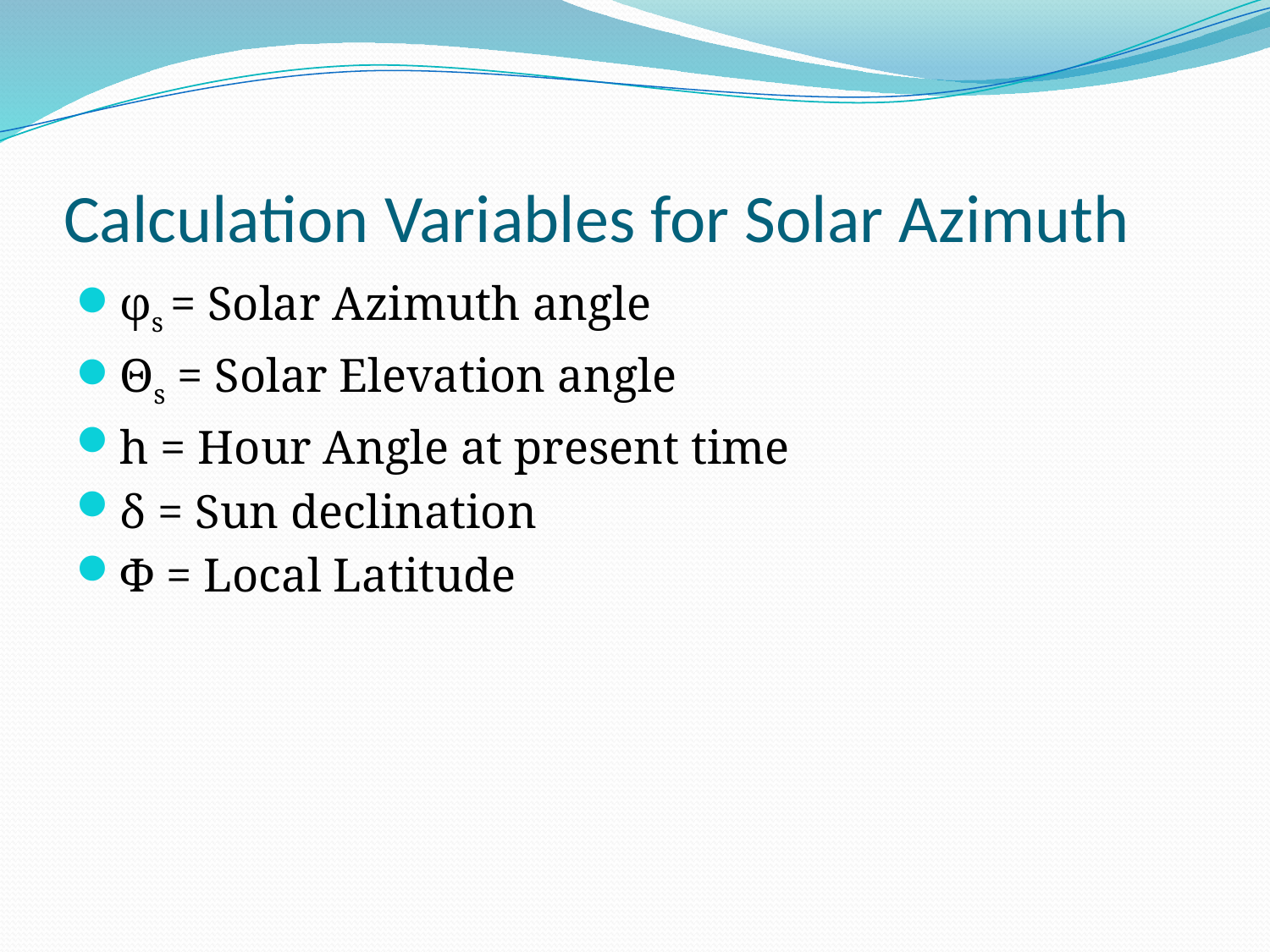

# Calculation Variables for Solar Azimuth
φs = Solar Azimuth angle
Θs = Solar Elevation angle
h = Hour Angle at present time
δ = Sun declination
Φ = Local Latitude